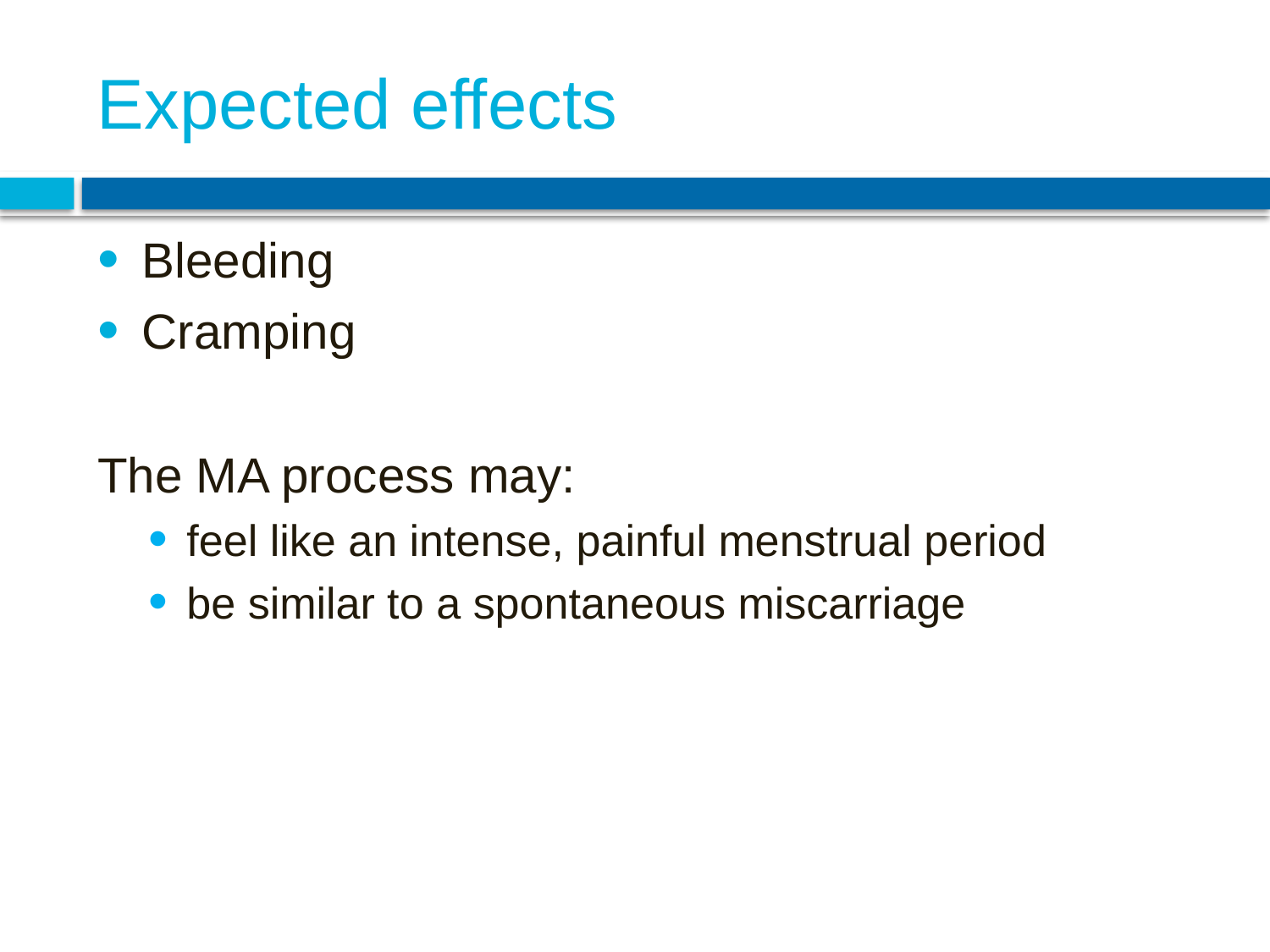

# Expected effects
Bleeding
Cramping

The MA process may:
feel like an intense, painful menstrual period
be similar to a spontaneous miscarriage